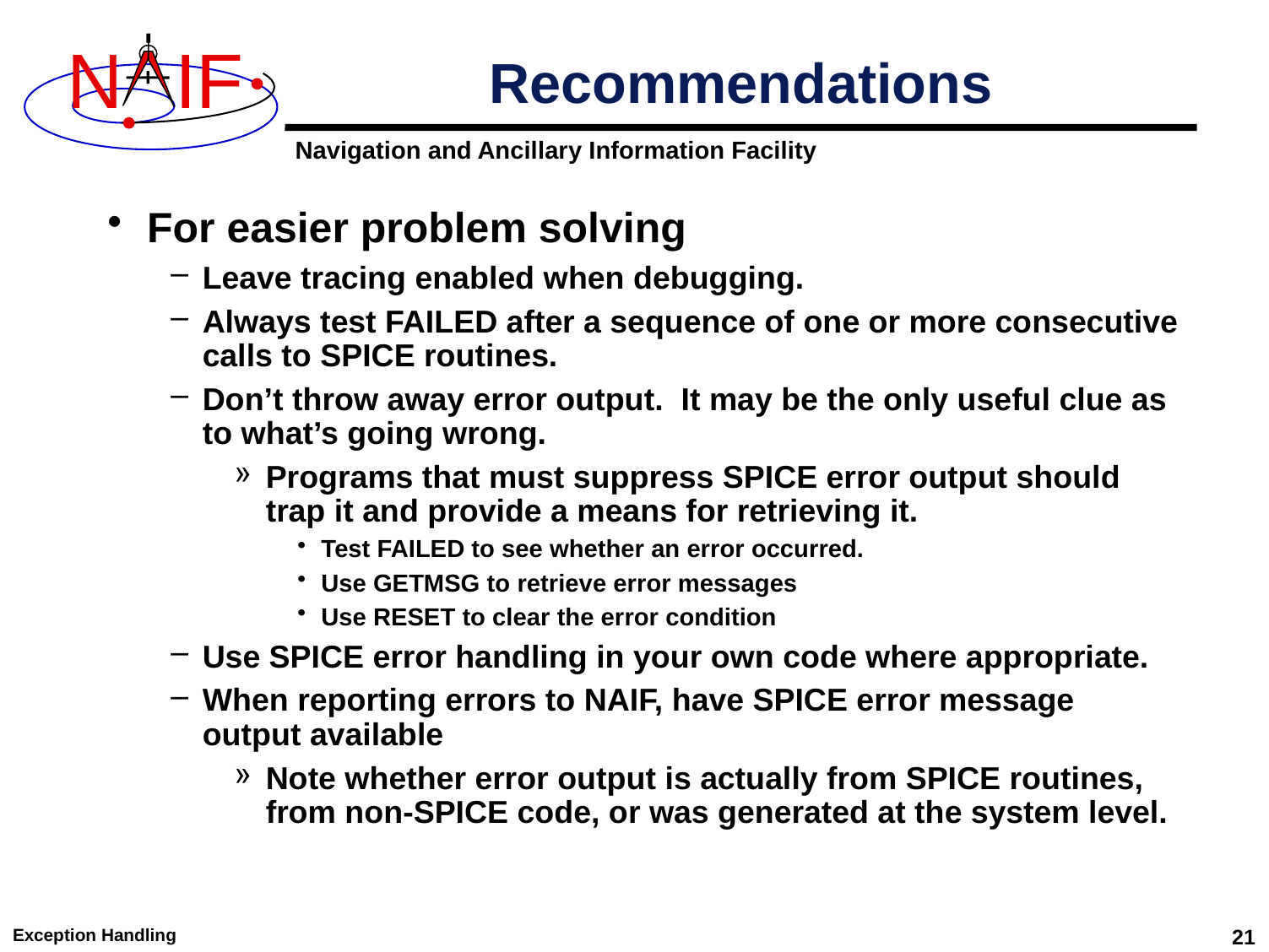

# Recommendations
For easier problem solving
Leave tracing enabled when debugging.
Always test FAILED after a sequence of one or more consecutive calls to SPICE routines.
Don’t throw away error output.  It may be the only useful clue as to what’s going wrong.
Programs that must suppress SPICE error output should trap it and provide a means for retrieving it.
Test FAILED to see whether an error occurred.
Use GETMSG to retrieve error messages
Use RESET to clear the error condition
Use SPICE error handling in your own code where appropriate.
When reporting errors to NAIF, have SPICE error message output available
Note whether error output is actually from SPICE routines, from non-SPICE code, or was generated at the system level.
Exception Handling
21